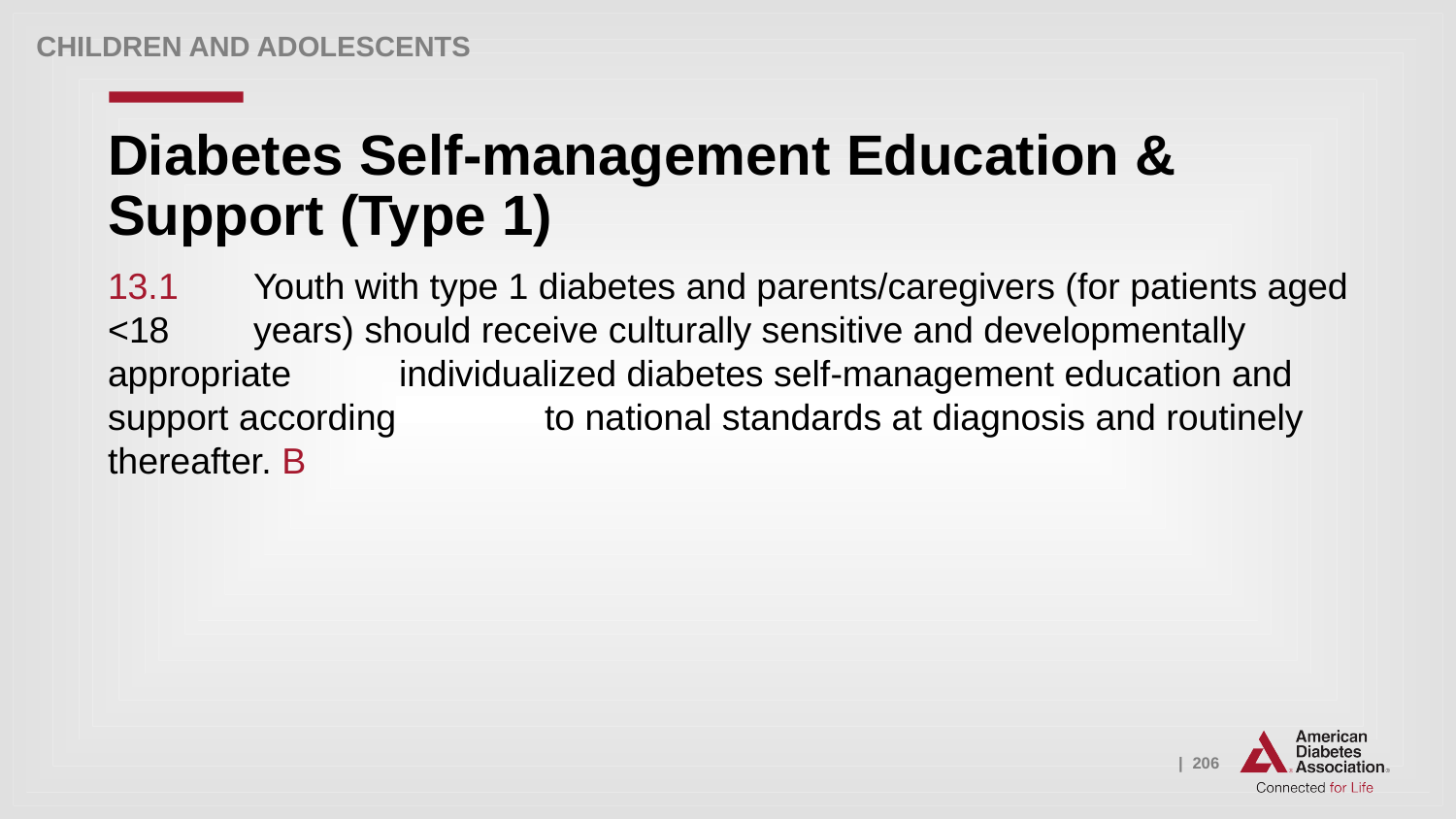

Children and Adolescents
# Diabetes Self-management Education & Support (Type 1)
13.1 	Youth with type 1 diabetes and parents/caregivers (for patients aged <18 	years) should receive culturally sensitive and developmentally appropriate 	individualized diabetes self-management education and support according 	to national standards at diagnosis and routinely thereafter. B